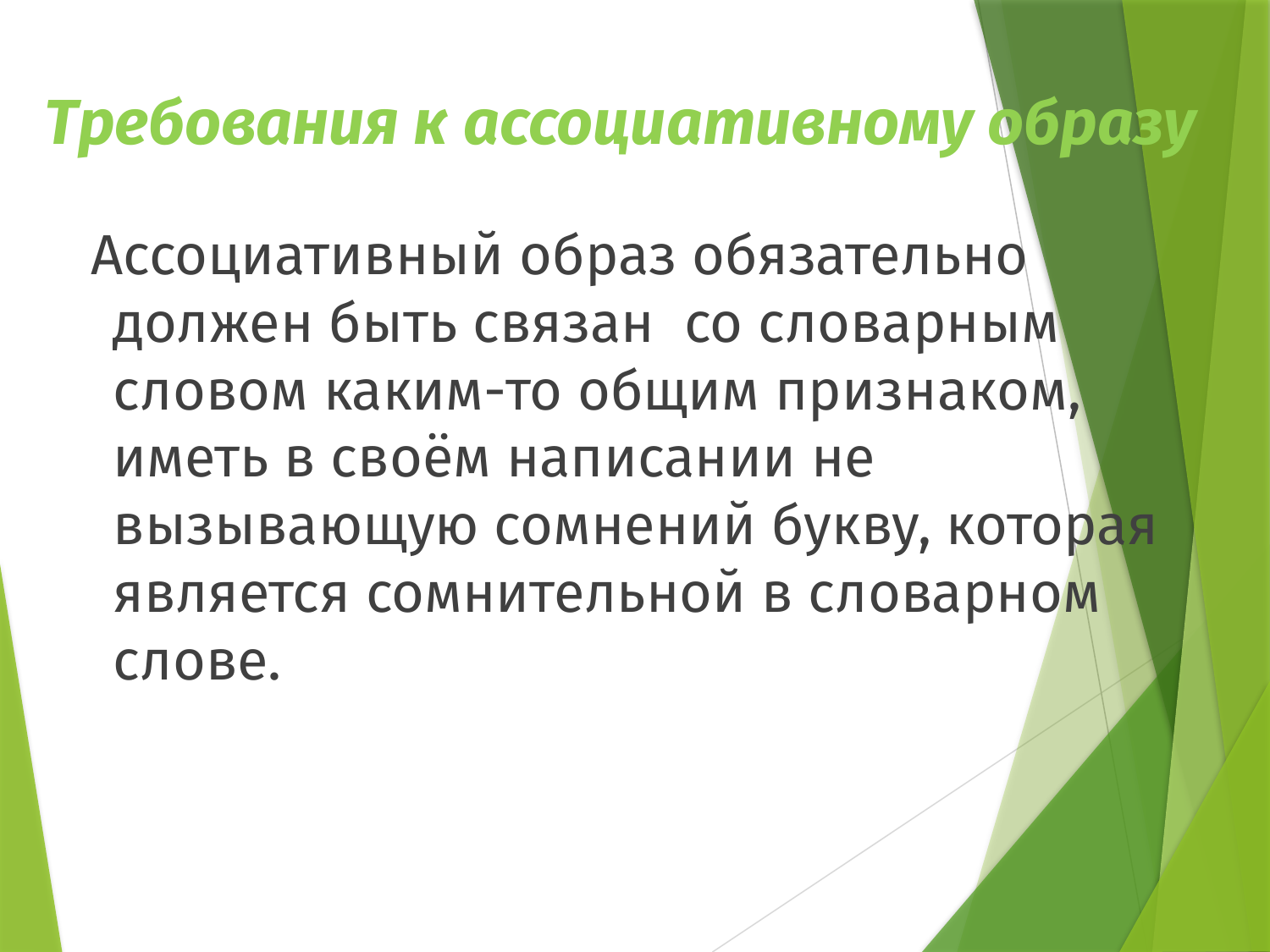

# Требования к ассоциативному образу
   Ассоциативный образ обязательно должен быть связан  со словарным словом каким-то общим признаком, иметь в своём написании не вызывающую сомнений букву, которая является сомнительной в словарном слове.